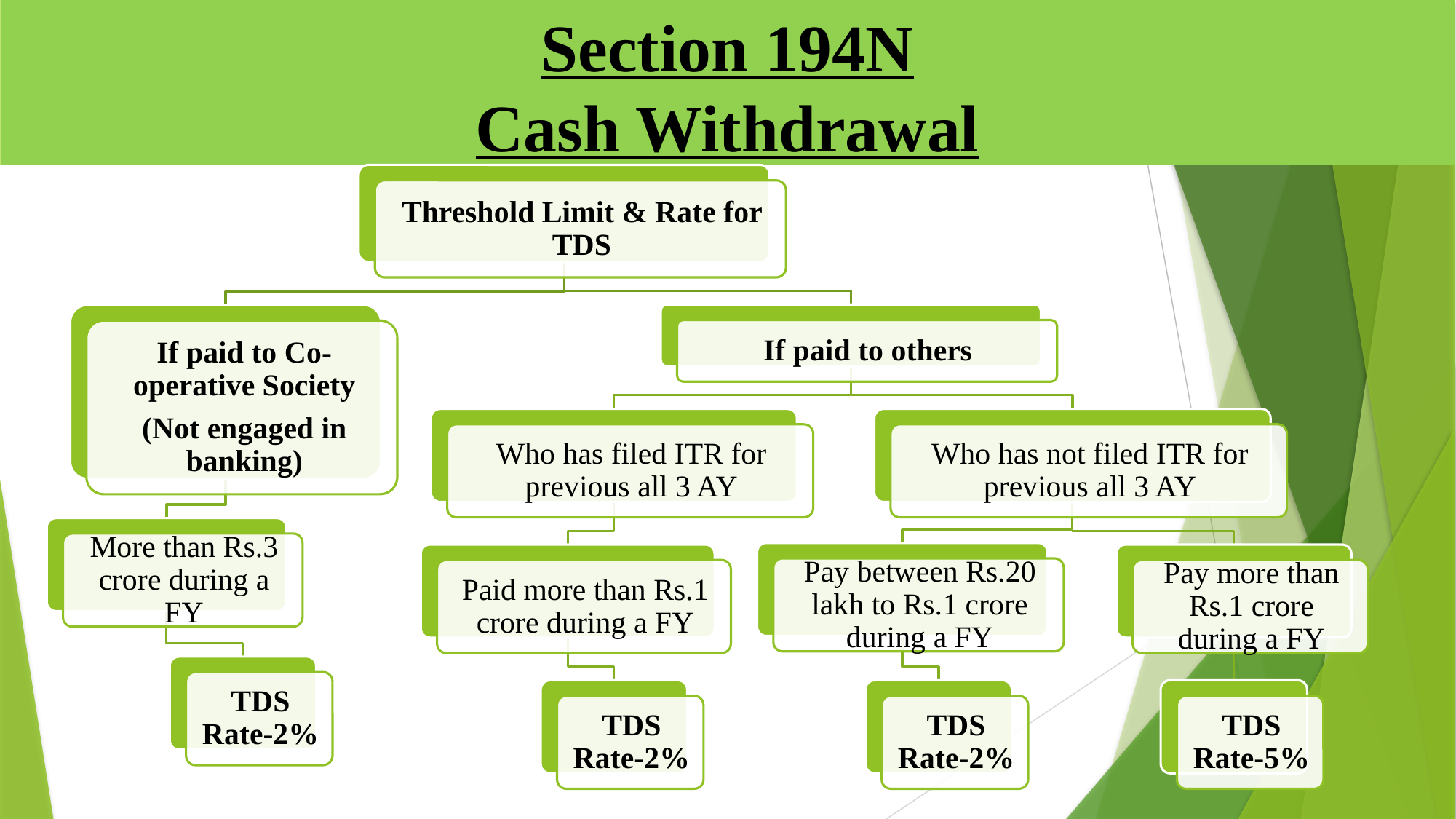

Section 194N
Cash Withdrawal
Threshold Limit & Rate for TDS
If paid to Co-operative Society
(Not engaged in banking)
More than Rs.3 crore during a FY
TDS Rate-2%
If paid to others
Who has filed ITR for previous all 3 AY
Paid more than Rs.1 crore during a FY
TDS Rate-2%
Who has not filed ITR for previous all 3 AY
Pay between Rs.20 lakh to Rs.1 crore during a FY
TDS Rate-2%
Pay more than Rs.1 crore during a FY
TDS Rate-5%